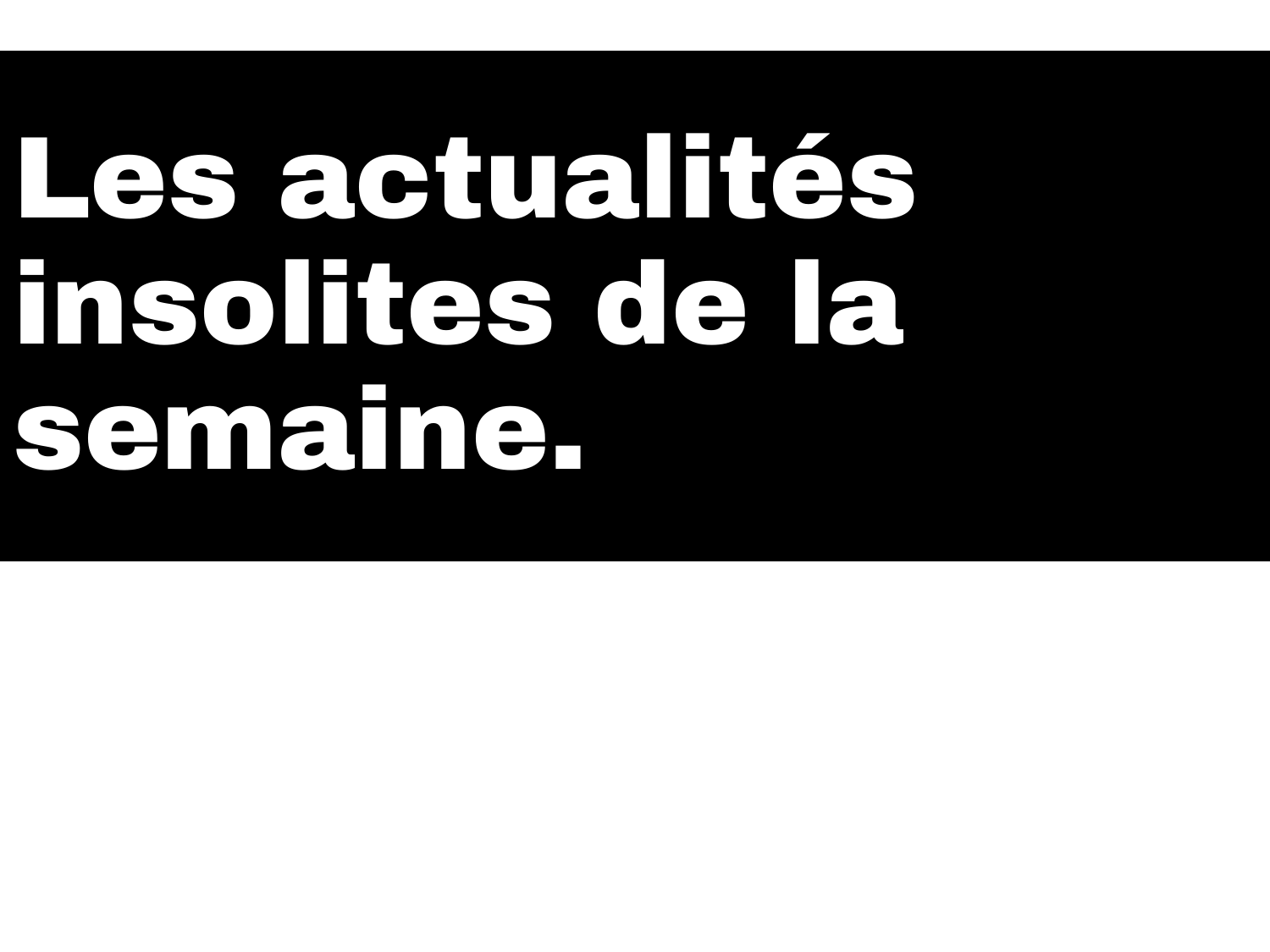

# Les actualités insolites de la semaine.